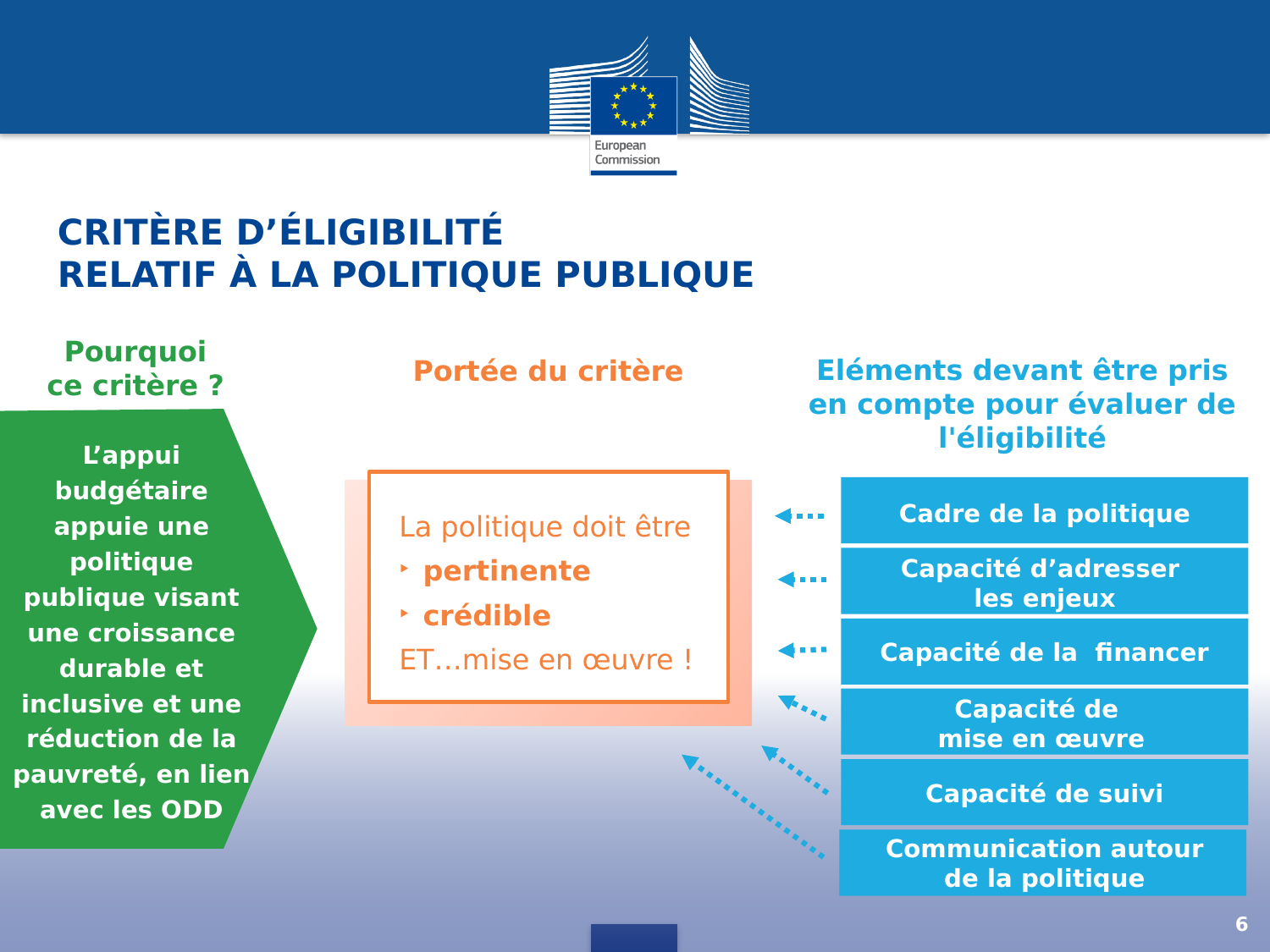

Critère d’éligibilité
relatif à la politique publique
Pourquoi
ce critère ?
Eléments devant être pris en compte pour évaluer de l'éligibilité
Portée du critère

L’appui budgétaire appuie une politique publique visant une croissance durable et inclusive et une réduction de la pauvreté, en lien avec les ODD

Cadre de la politique
La politique doit être
pertinente
crédible
ET…mise en œuvre !

Capacité d’adresser
les enjeux

Capacité de la  financer

Capacité de
mise en œuvre

Capacité de suivi

Communication autour
de la politique
6